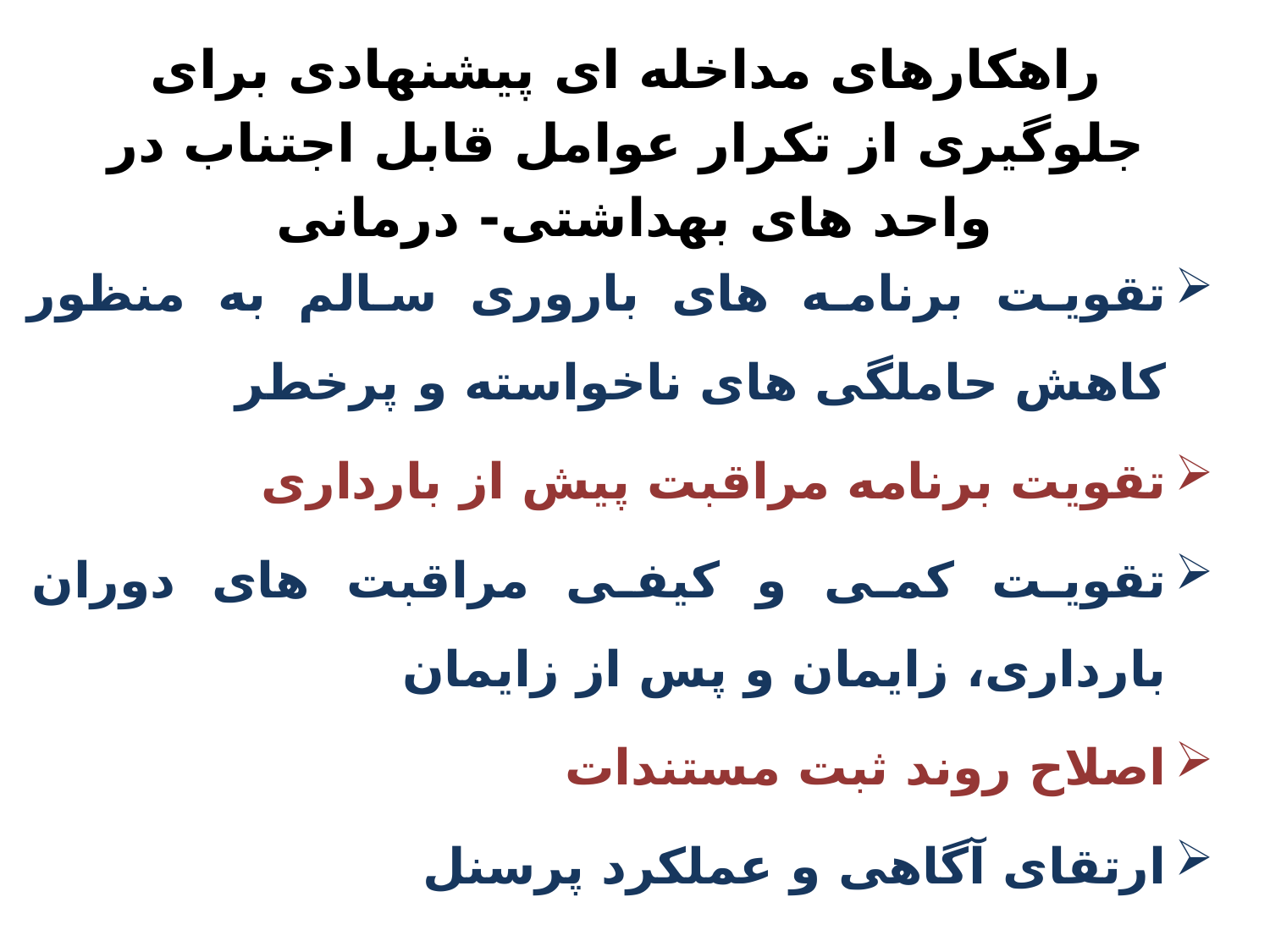

# راهکارهای مداخله ای پیشنهادی برای جلوگیری از تکرار عوامل قابل اجتناب در واحد های بهداشتی- درمانی
تقویت برنامه های باروری سالم به منظور کاهش حاملگی های ناخواسته و پرخطر
تقویت برنامه مراقبت پیش از بارداری
تقویت کمی و کیفی مراقبت های دوران بارداری، زایمان و پس از زایمان
اصلاح روند ثبت مستندات
ارتقای آگاهی و عملکرد پرسنل